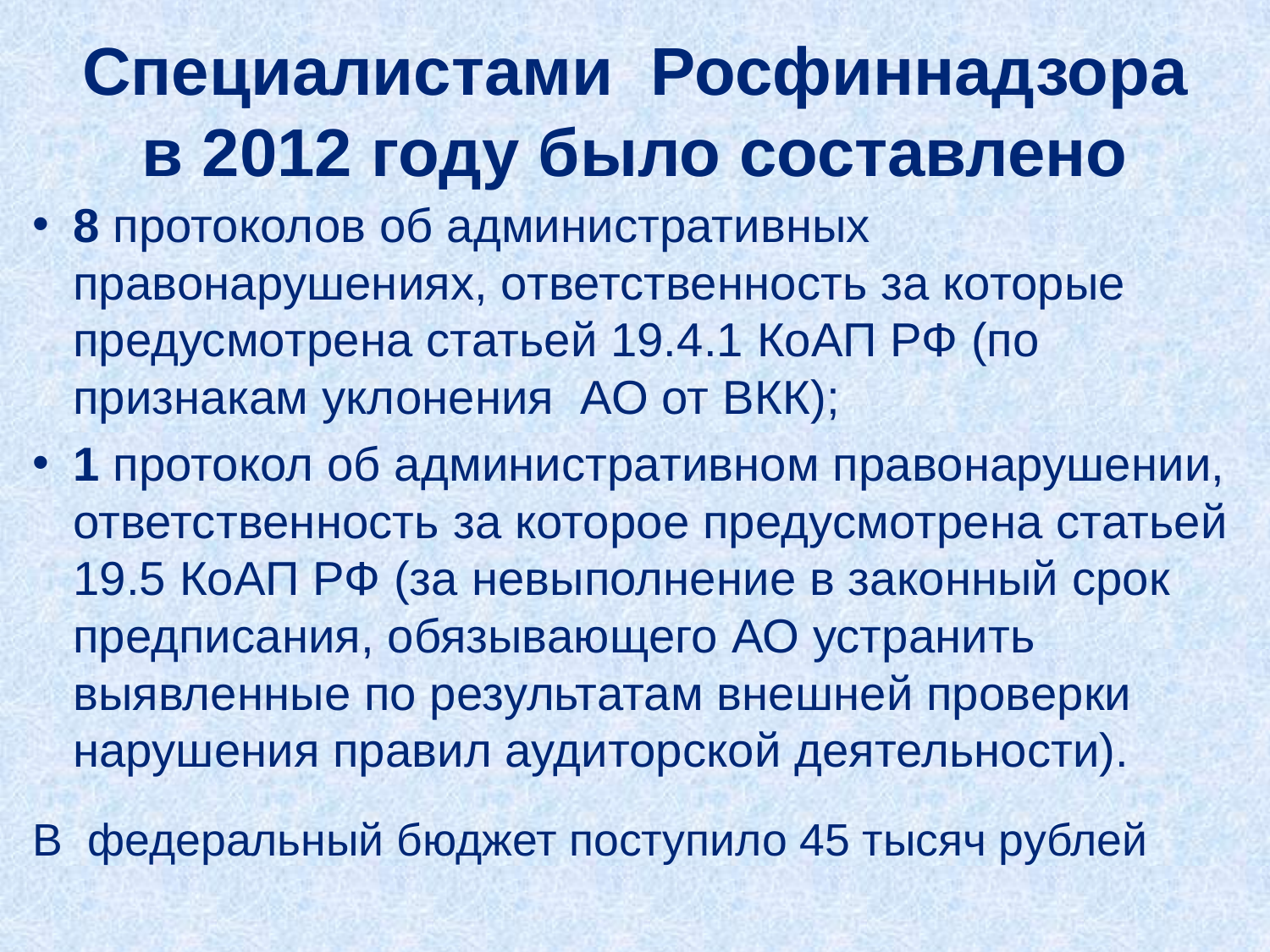

# Специалистами  Росфиннадзора в 2012 году было составлено
8 протоколов об административных правонарушениях, ответственность за которые предусмотрена статьей 19.4.1 КоАП РФ (по признакам уклонения  АО от ВКК);
1 протокол об административном правонарушении, ответственность за которое предусмотрена статьей 19.5 КоАП РФ (за невыполнение в законный срок предписания, обязывающего АО устранить выявленные по результатам внешней проверки нарушения правил аудиторской деятельности).

В  федеральный бюджет поступило 45 тысяч рублей